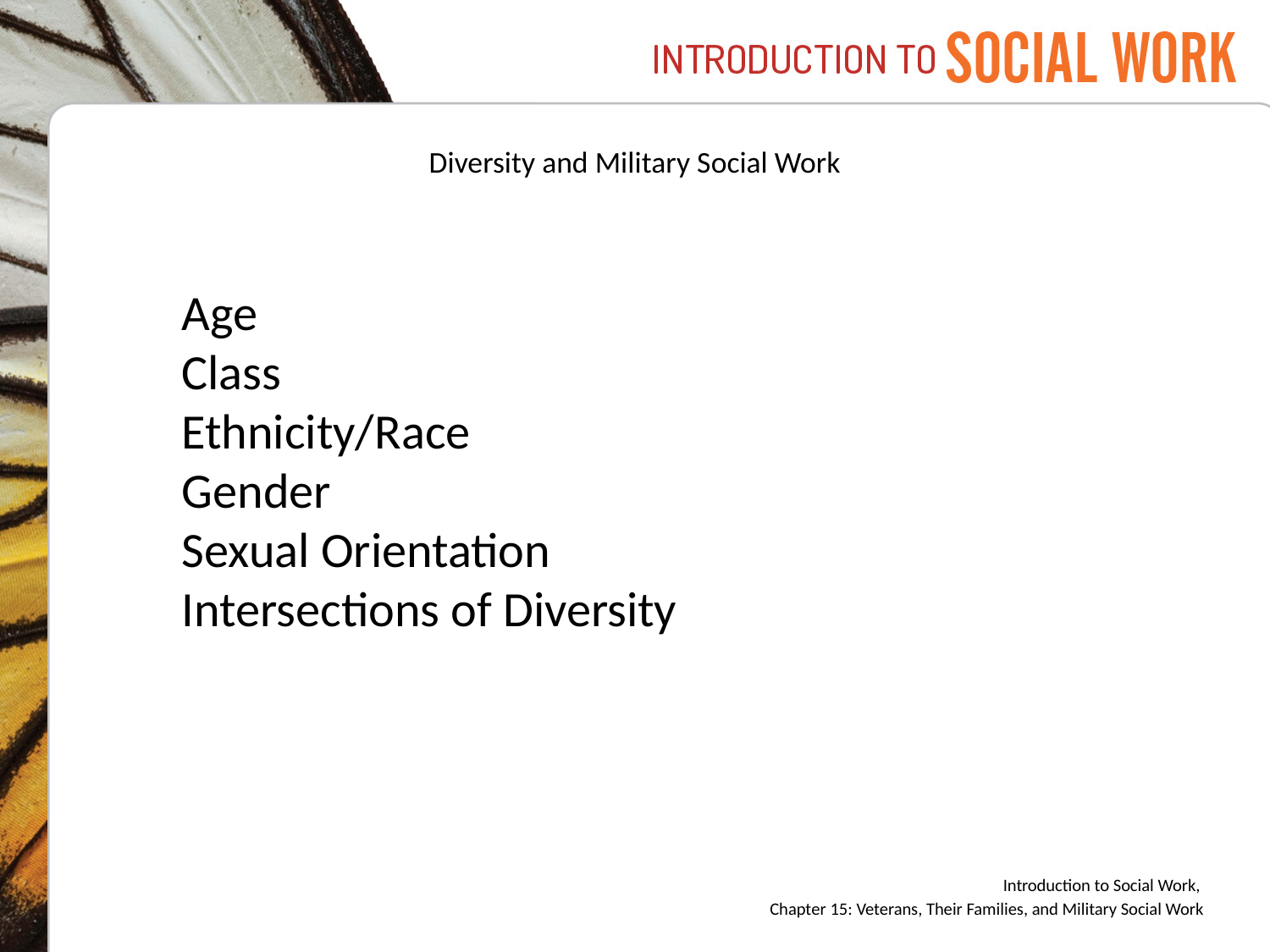

# Diversity and Military Social Work

Age
Class
Ethnicity/Race
Gender
Sexual Orientation
Intersections of Diversity
Introduction to Social Work,
Chapter 15: Veterans, Their Families, and Military Social Work